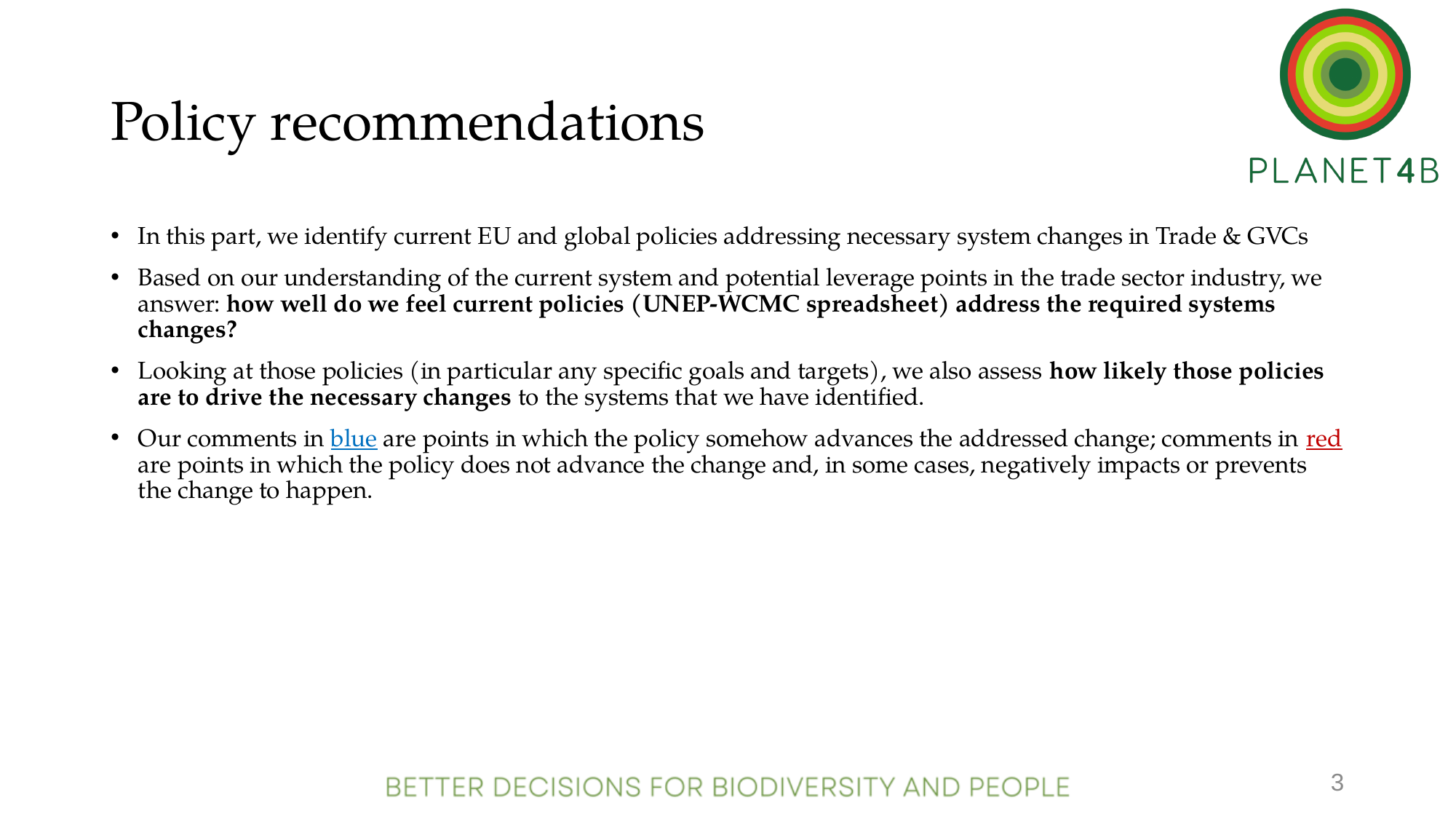

# Policy recommendations
In this part, we identify current EU and global policies addressing necessary system changes in Trade & GVCs
Based on our understanding of the current system and potential leverage points in the trade sector industry, we answer: how well do we feel current policies (UNEP-WCMC spreadsheet) address the required systems changes?
Looking at those policies (in particular any specific goals and targets), we also assess how likely those policies are to drive the necessary changes to the systems that we have identified.
Our comments in blue are points in which the policy somehow advances the addressed change; comments in red are points in which the policy does not advance the change and, in some cases, negatively impacts or prevents the change to happen.
3